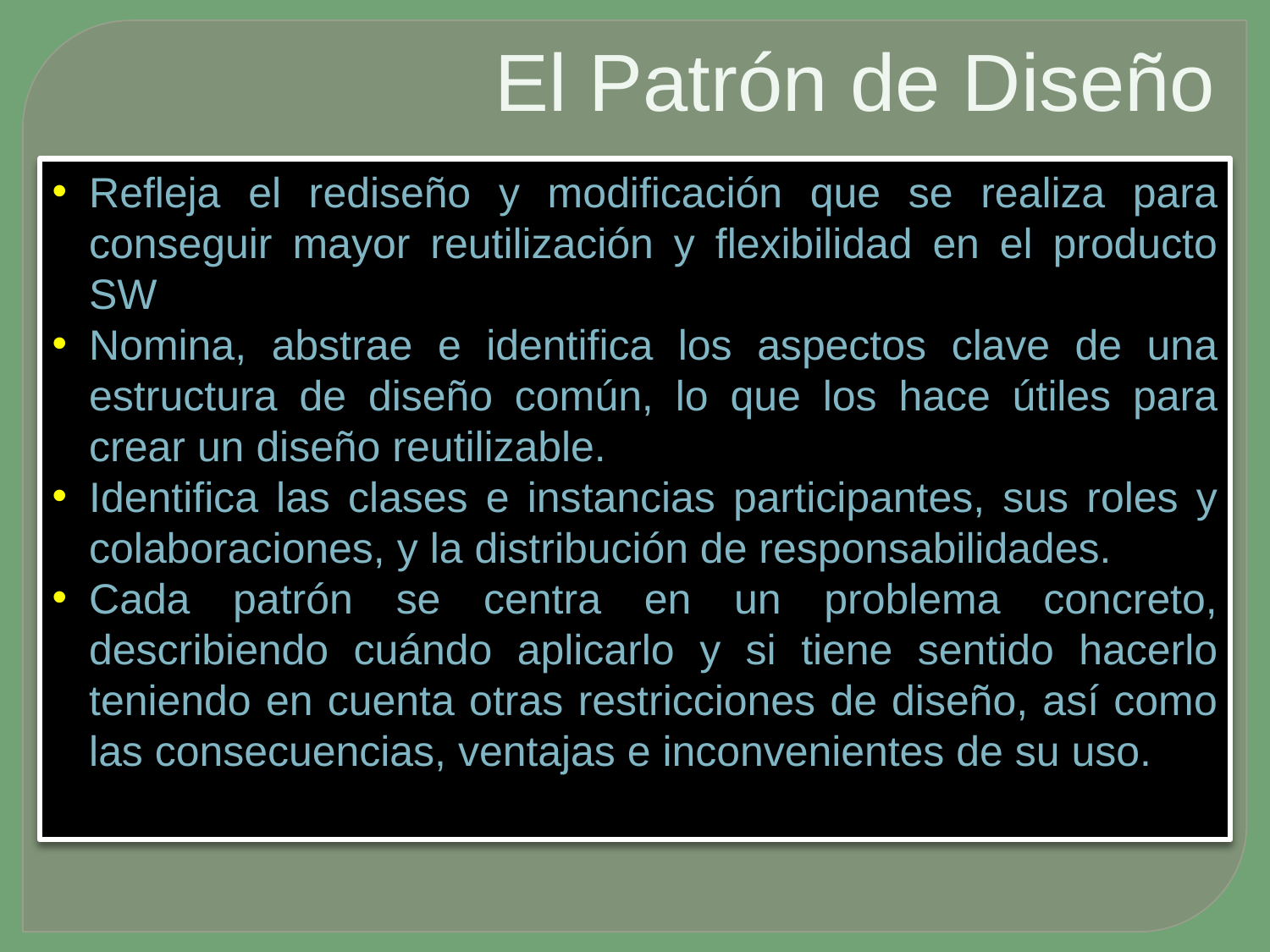

# El Patrón de Diseño
Refleja el rediseño y modificación que se realiza para conseguir mayor reutilización y flexibilidad en el producto SW
Nomina, abstrae e identifica los aspectos clave de una estructura de diseño común, lo que los hace útiles para crear un diseño reutilizable.
Identifica las clases e instancias participantes, sus roles y colaboraciones, y la distribución de responsabilidades.
Cada patrón se centra en un problema concreto, describiendo cuándo aplicarlo y si tiene sentido hacerlo teniendo en cuenta otras restricciones de diseño, así como las consecuencias, ventajas e inconvenientes de su uso.